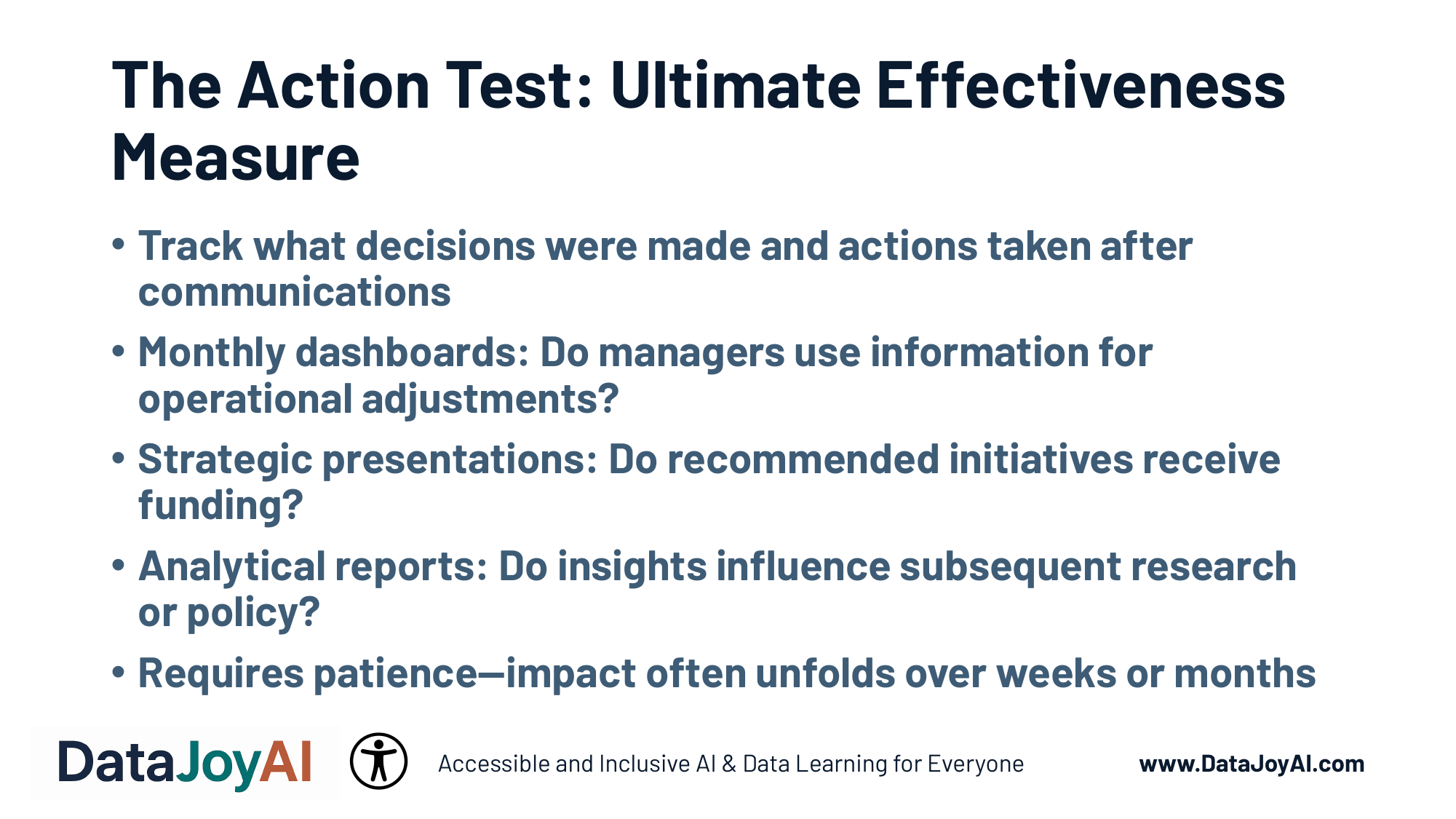

# The Action Test: Ultimate Effectiveness Measure
Track what decisions were made and actions taken after communications
Monthly dashboards: Do managers use information for operational adjustments?
Strategic presentations: Do recommended initiatives receive funding?
Analytical reports: Do insights influence subsequent research or policy?
Requires patience—impact often unfolds over weeks or months